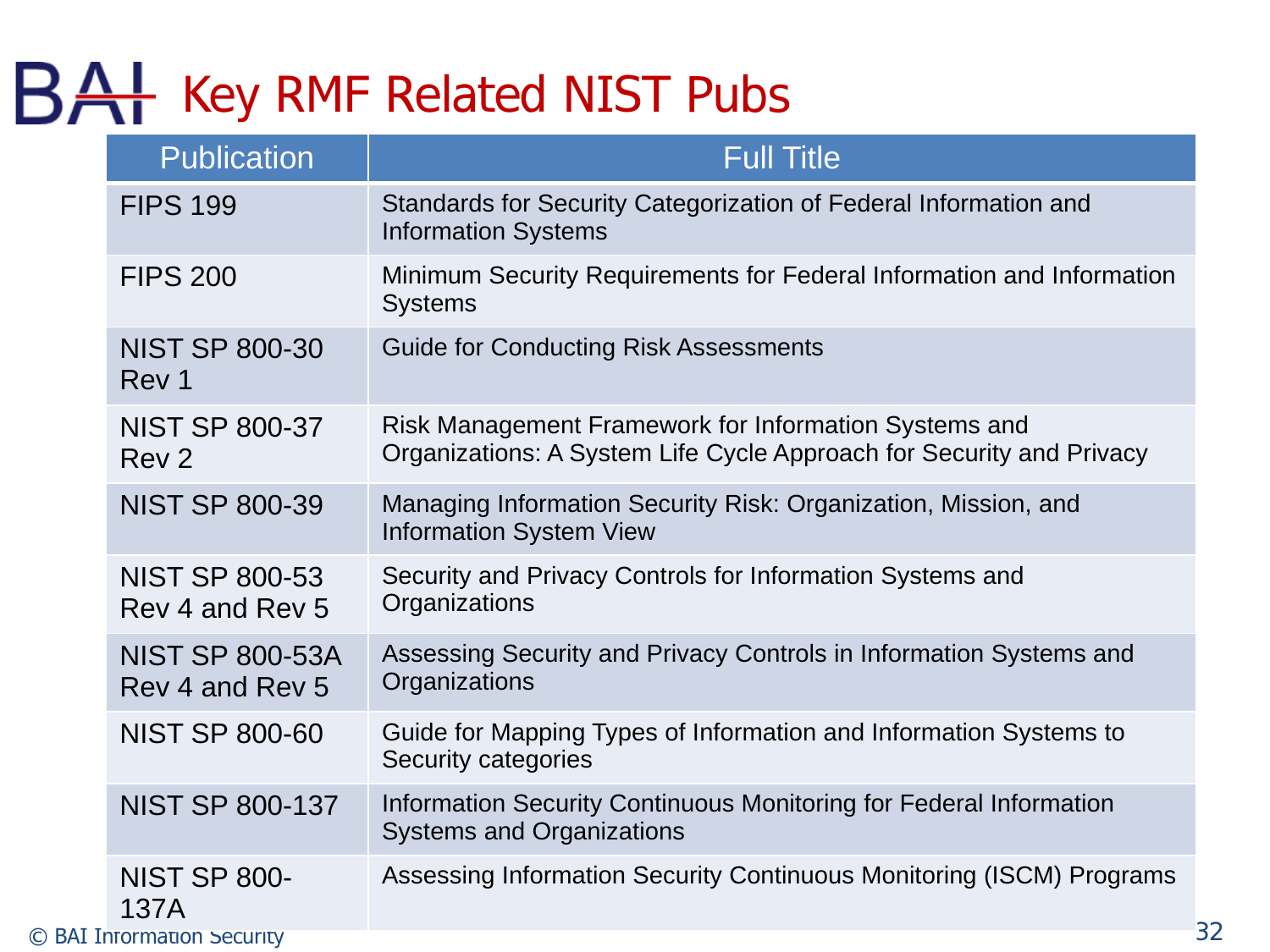

# Key RMF Related NIST Pubs
| Publication | Full Title |
| --- | --- |
| FIPS 199 | Standards for Security Categorization of Federal Information and Information Systems |
| FIPS 200 | Minimum Security Requirements for Federal Information and Information Systems |
| NIST SP 800-30 Rev 1 | Guide for Conducting Risk Assessments |
| NIST SP 800-37 Rev 2 | Risk Management Framework for Information Systems and Organizations: A System Life Cycle Approach for Security and Privacy |
| NIST SP 800-39 | Managing Information Security Risk: Organization, Mission, and Information System View |
| NIST SP 800-53 Rev 4 and Rev 5 | Security and Privacy Controls for Information Systems and Organizations |
| NIST SP 800-53A Rev 4 and Rev 5 | Assessing Security and Privacy Controls in Information Systems and Organizations |
| NIST SP 800-60 | Guide for Mapping Types of Information and Information Systems to Security categories |
| NIST SP 800-137 | Information Security Continuous Monitoring for Federal Information Systems and Organizations |
| NIST SP 800-137A | Assessing Information Security Continuous Monitoring (ISCM) Programs |